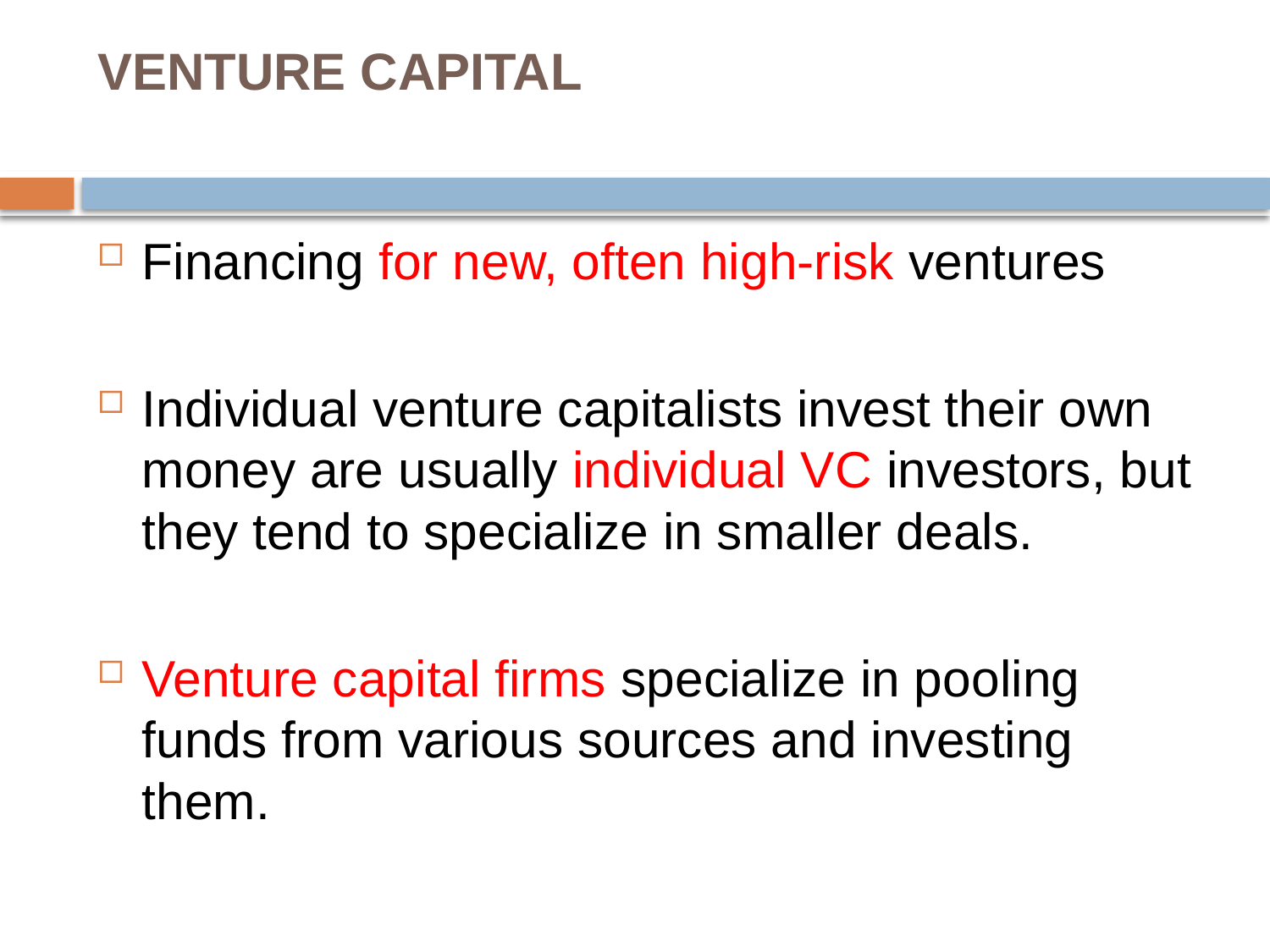

# VENTURE CAPITAL
Financing for new, often high-risk ventures

Individual venture capitalists invest their own money are usually individual VC investors, but they tend to specialize in smaller deals.

Venture capital firms specialize in pooling funds from various sources and investing them.